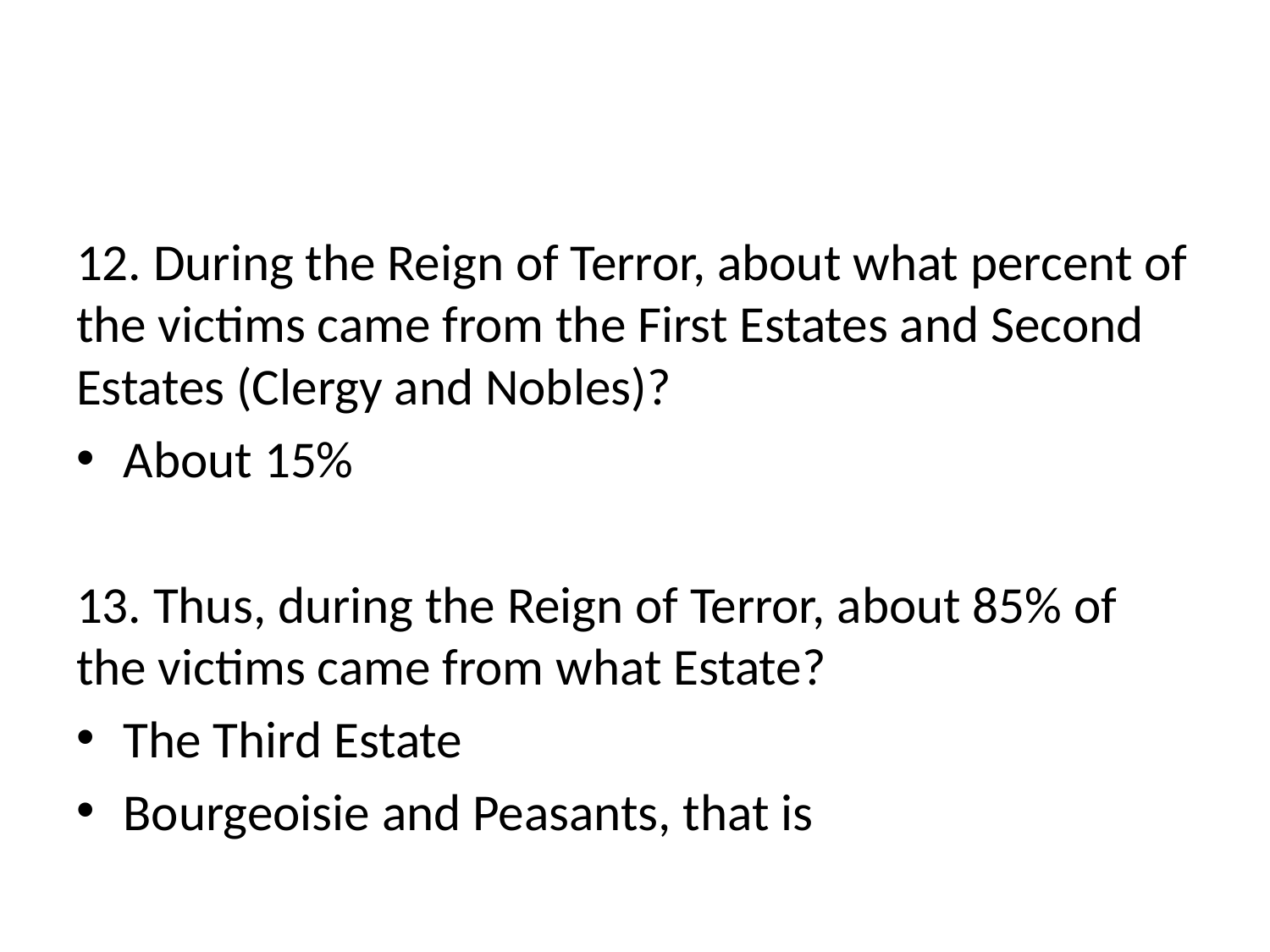

#
12. During the Reign of Terror, about what percent of the victims came from the First Estates and Second Estates (Clergy and Nobles)?
About 15%

13. Thus, during the Reign of Terror, about 85% of the victims came from what Estate?
The Third Estate
Bourgeoisie and Peasants, that is